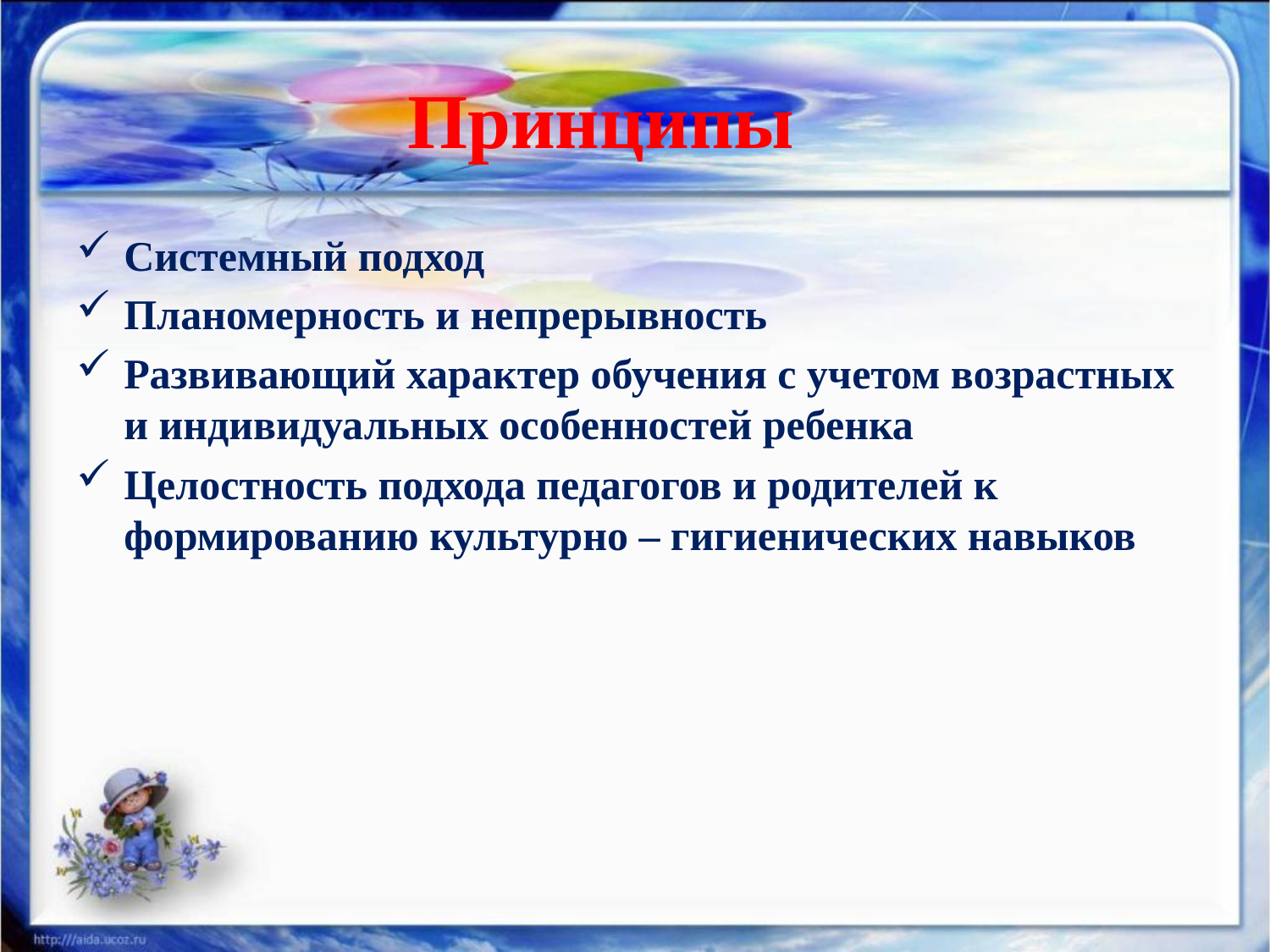

# Принципы
Системный подход
Планомерность и непрерывность
Развивающий характер обучения с учетом возрастных и индивидуальных особенностей ребенка
Целостность подхода педагогов и родителей к формированию культурно – гигиенических навыков